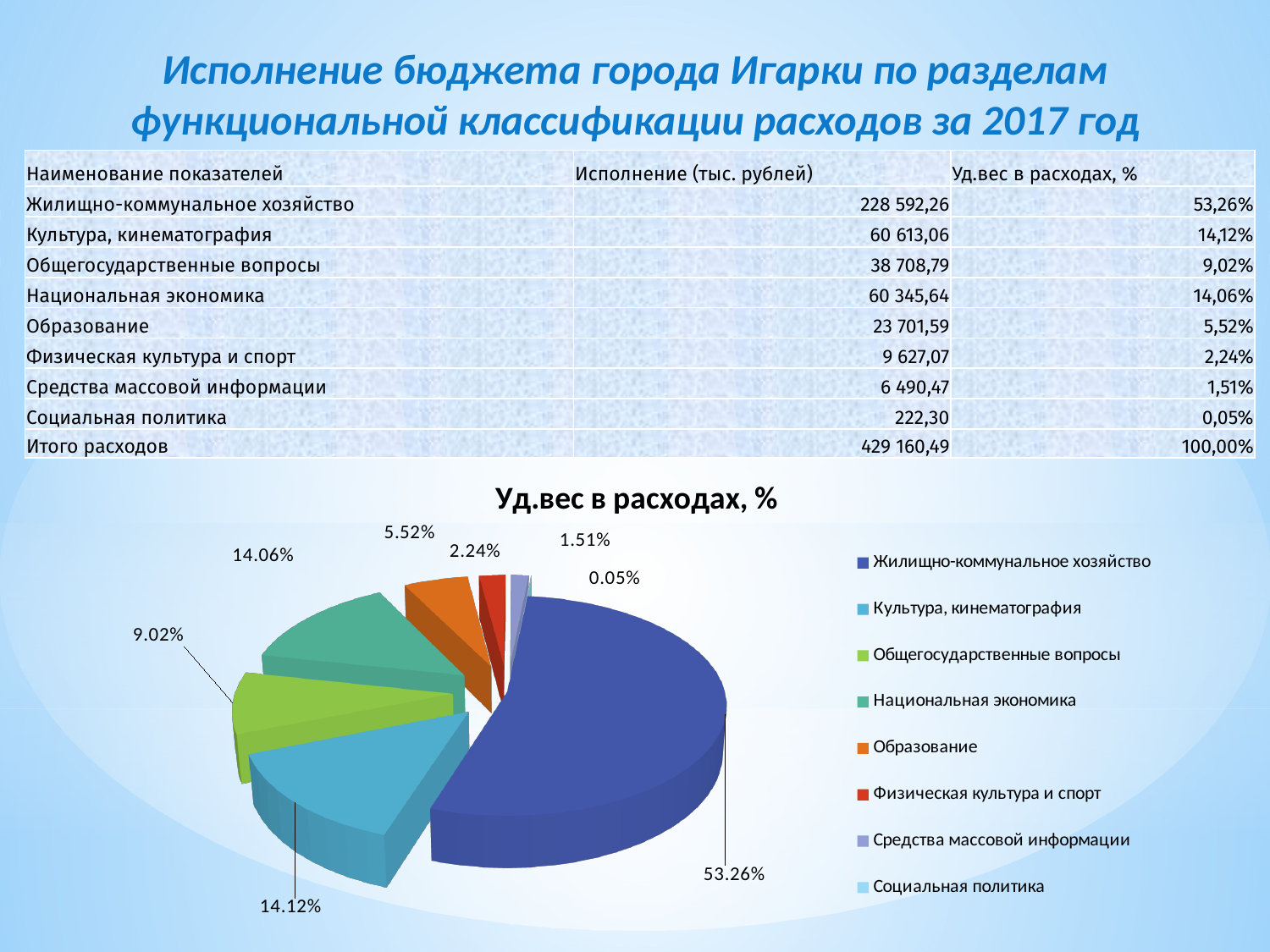

Исполнение бюджета города Игарки по разделам
функциональной классификации расходов за 2017 год
| Наименование показателей | Исполнение (тыс. рублей) | Уд.вес в расходах, % |
| --- | --- | --- |
| Жилищно-коммунальное хозяйство | 228 592,26 | 53,26% |
| Культура, кинематография | 60 613,06 | 14,12% |
| Общегосударственные вопросы | 38 708,79 | 9,02% |
| Национальная экономика | 60 345,64 | 14,06% |
| Образование | 23 701,59 | 5,52% |
| Физическая культура и спорт | 9 627,07 | 2,24% |
| Средства массовой информации | 6 490,47 | 1,51% |
| Социальная политика | 222,30 | 0,05% |
| Итого расходов | 429 160,49 | 100,00% |

[unsupported chart]